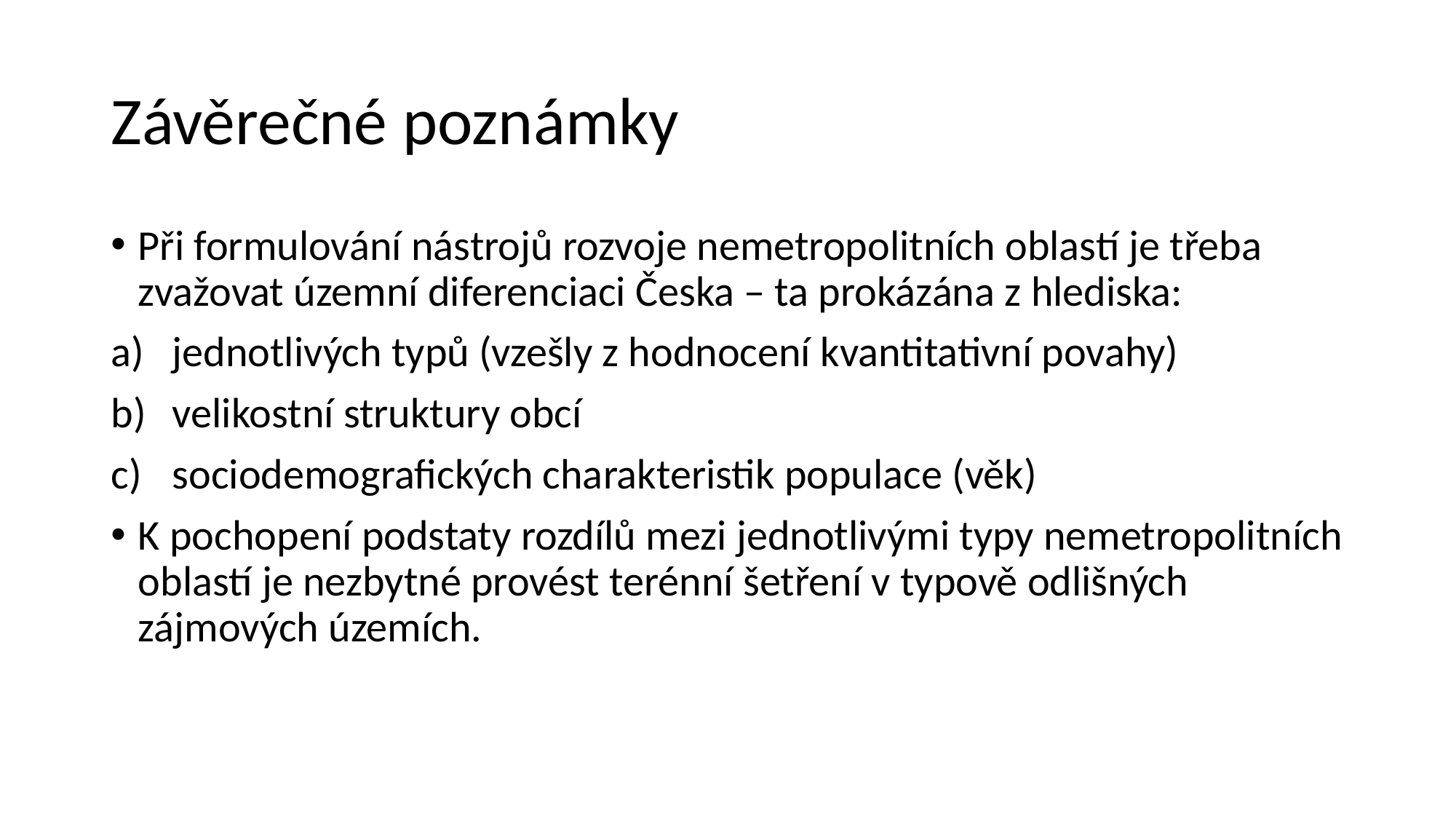

# Závěrečné poznámky
Při formulování nástrojů rozvoje nemetropolitních oblastí je třeba zvažovat územní diferenciaci Česka – ta prokázána z hlediska:
jednotlivých typů (vzešly z hodnocení kvantitativní povahy)
velikostní struktury obcí
sociodemografických charakteristik populace (věk)
K pochopení podstaty rozdílů mezi jednotlivými typy nemetropolitních oblastí je nezbytné provést terénní šetření v typově odlišných zájmových územích.